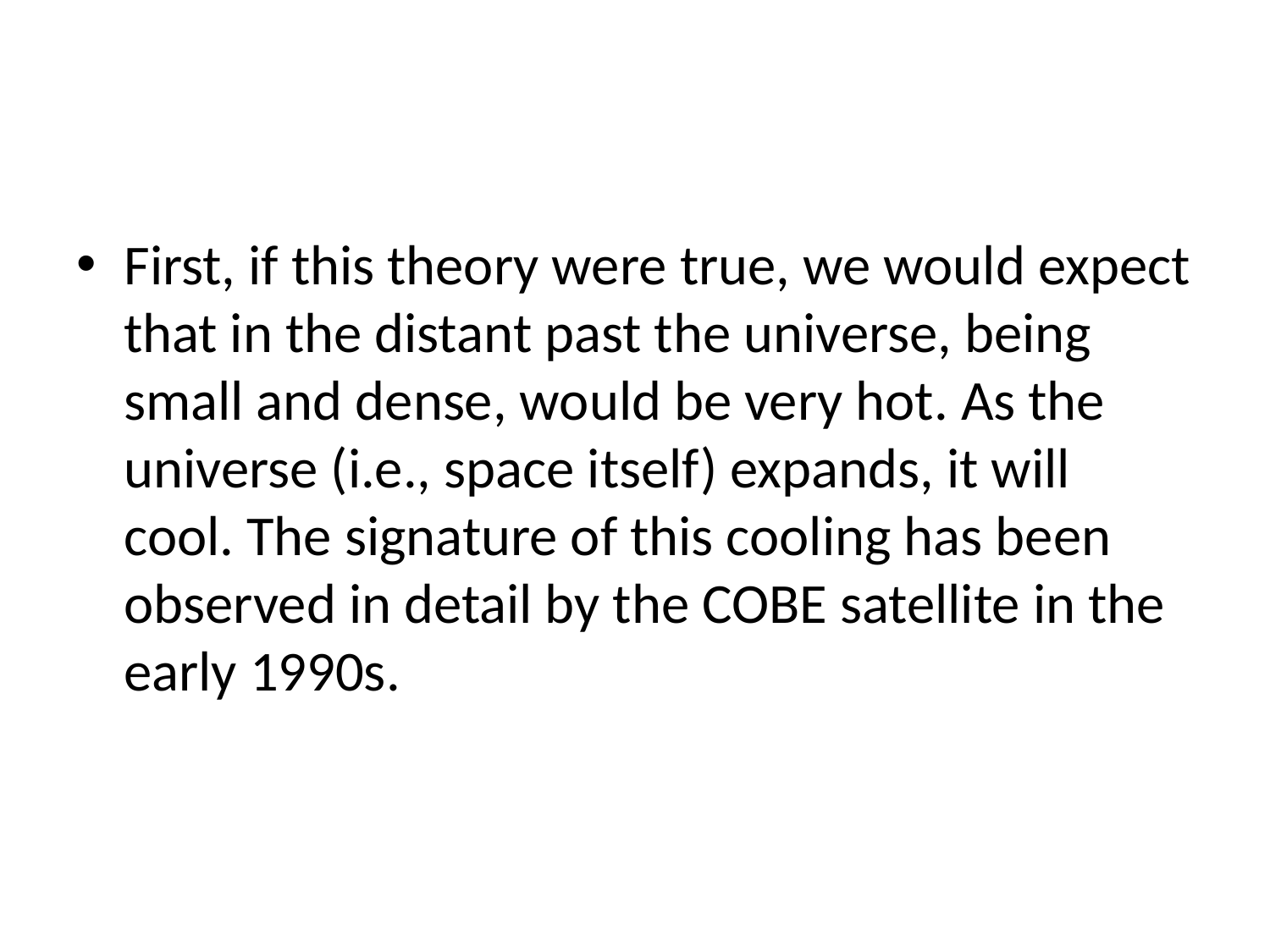

#
First, if this theory were true, we would expect that in the distant past the universe, being small and dense, would be very hot. As the universe (i.e., space itself) expands, it will cool. The signature of this cooling has been observed in detail by the COBE satellite in the early 1990s.